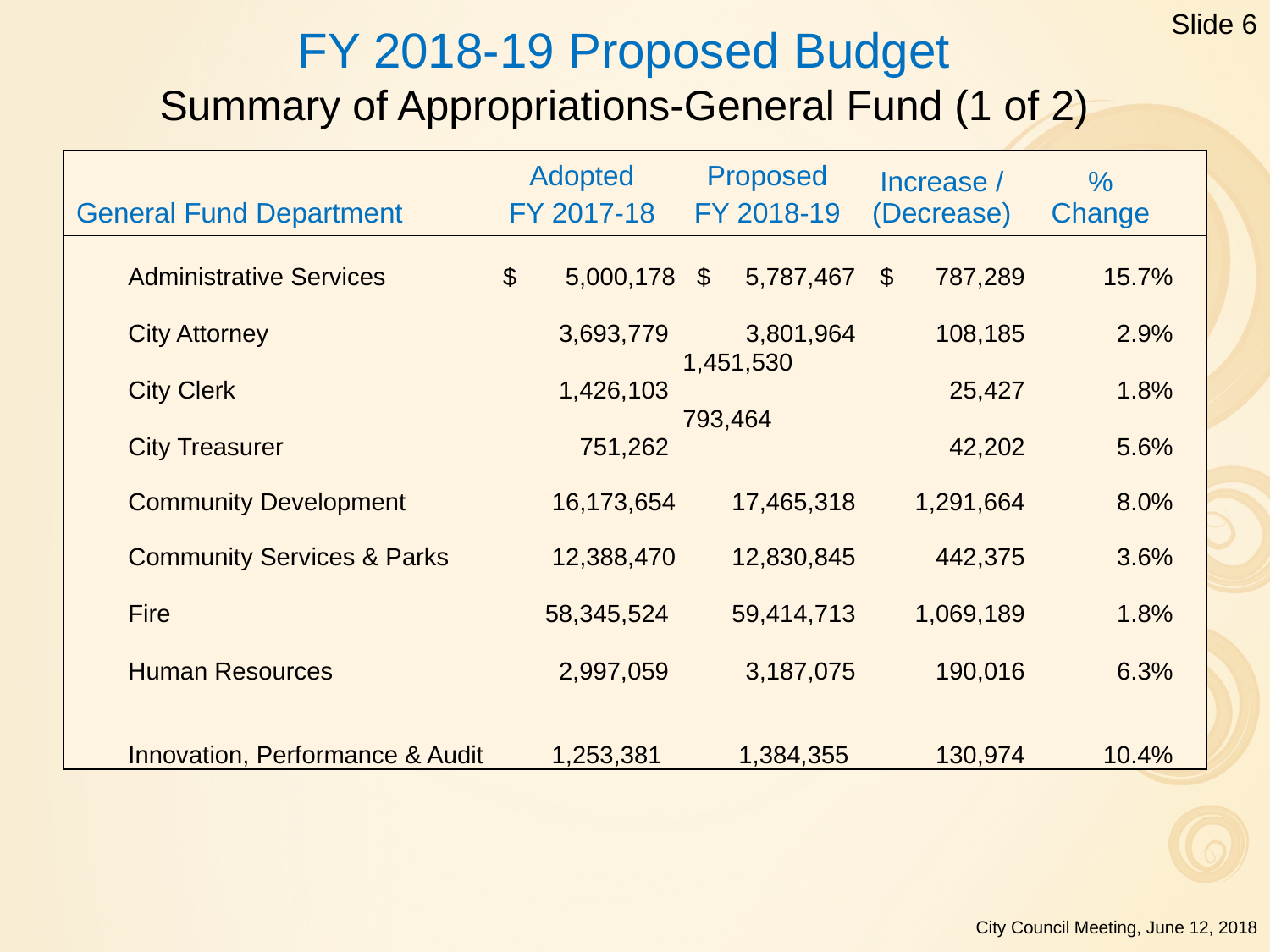

Slide 6
# FY 2018-19 Proposed Budget Summary of Appropriations-General Fund (1 of 2)
| General Fund Department | Adopted FY 2017-18 | Proposed FY 2018-19 | Increase / (Decrease) | % Change |  |
| --- | --- | --- | --- | --- | --- |
| Administrative Services | $ 5,000,178 | $ 5,787,467 | $ 787,289 | 15.7% |  |
| City Attorney | 3,693,779 | 3,801,964 | 108,185 | 2.9% |  |
| City Clerk | 1,426,103 | 1,451,530 | 25,427 | 1.8% |  |
| City Treasurer | 751,262 | 793,464 | 42,202 | 5.6% |  |
| Community Development | 16,173,654 | 17,465,318 | 1,291,664 | 8.0% |  |
| Community Services & Parks | 12,388,470 | 12,830,845 | 442,375 | 3.6% |  |
| Fire | 58,345,524 | 59,414,713 | 1,069,189 | 1.8% |  |
| Human Resources | 2,997,059 | 3,187,075 | 190,016 | 6.3% |  |
| Innovation, Performance & Audit | 1,253,381 | 1,384,355 | 130,974 | 10.4% |  |

City Council Meeting, June 12, 2018